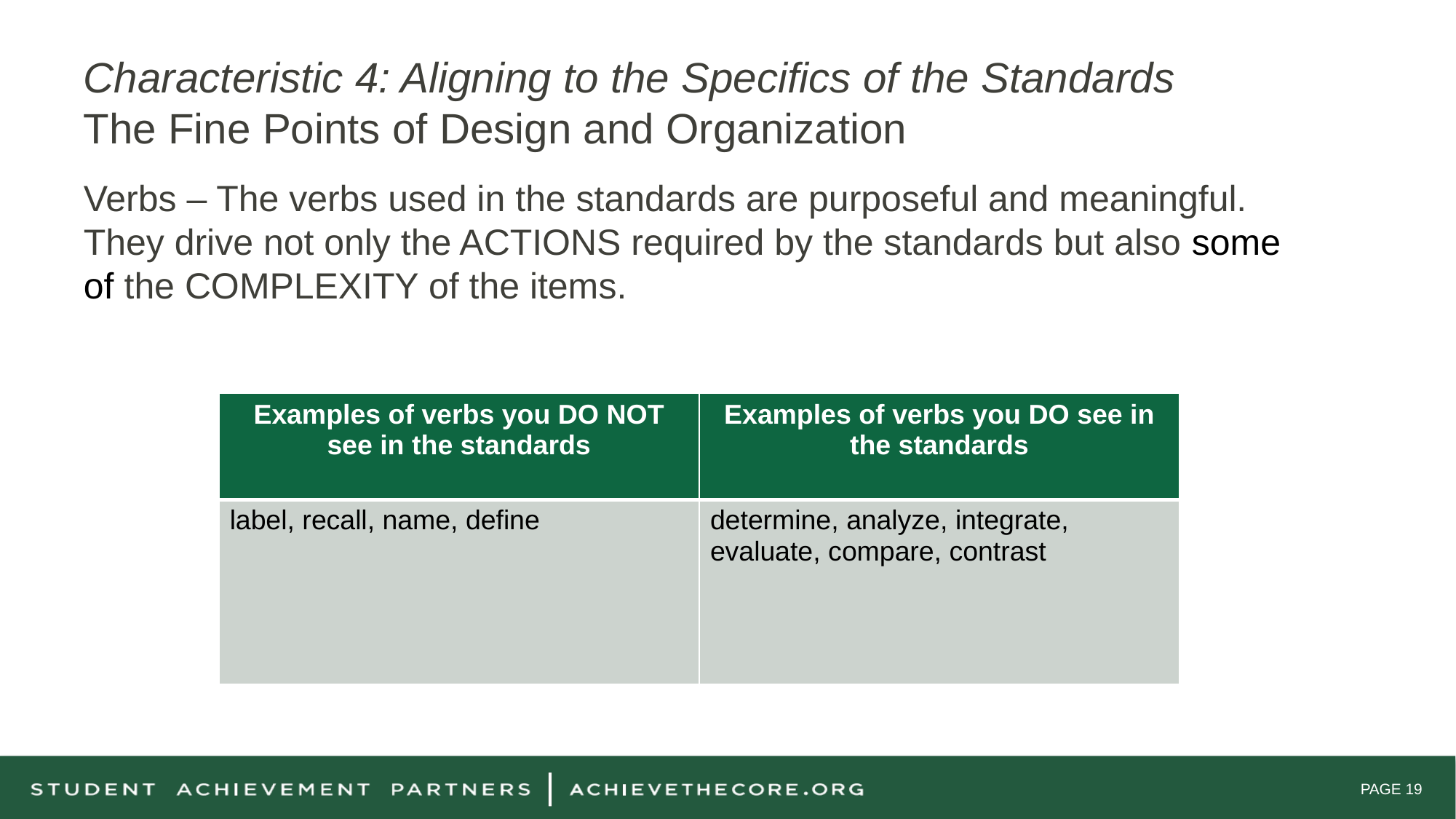

# Characteristic 4: Aligning to the Specifics of the Standards The Fine Points of Design and Organization
Verbs – The verbs used in the standards are purposeful and meaningful.  They drive not only the ACTIONS required by the standards but also some of the COMPLEXITY of the items.

| Examples of verbs you DO NOT see in the standards | Examples of verbs you DO see in the standards |
| --- | --- |
| label, recall, name, define | determine, analyze, integrate, evaluate, compare, contrast |